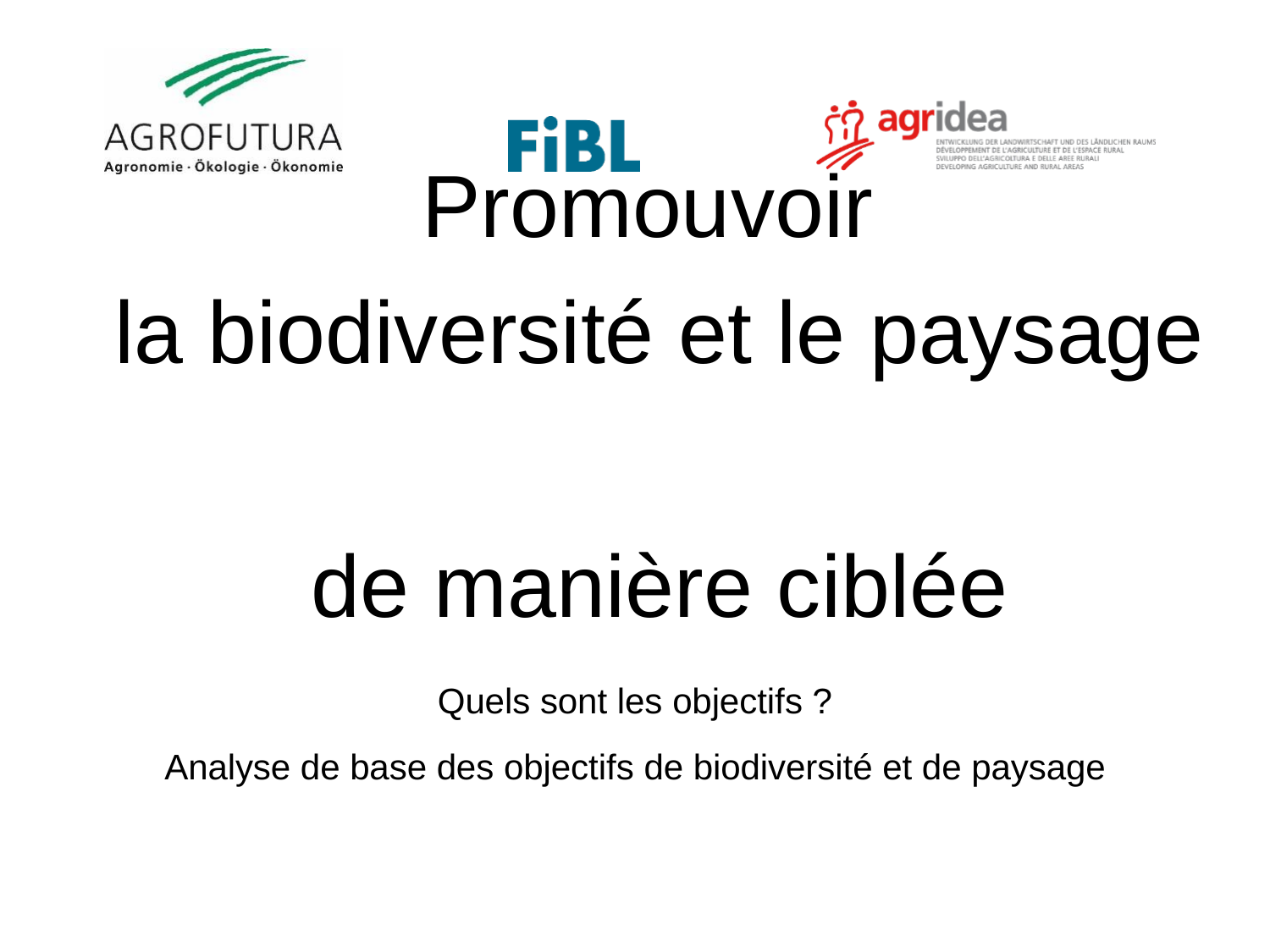

# Promouvoir la biodiversité et le paysage de manière ciblée

Quels sont les objectifs ?
Analyse de base des objectifs de biodiversité et de paysage